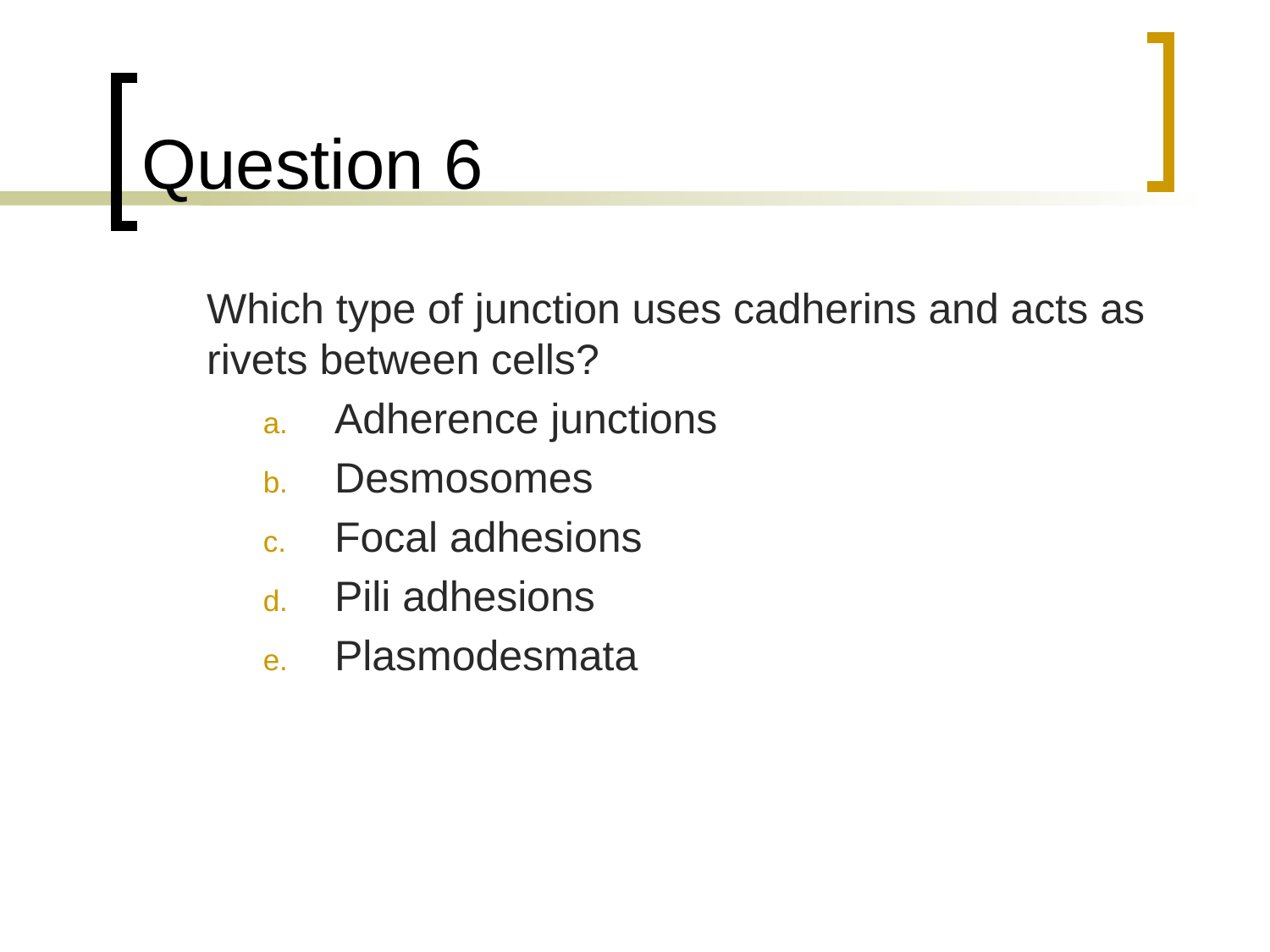

# Question 6
	Which type of junction uses cadherins and acts as rivets between cells?
Adherence junctions
Desmosomes
Focal adhesions
Pili adhesions
Plasmodesmata